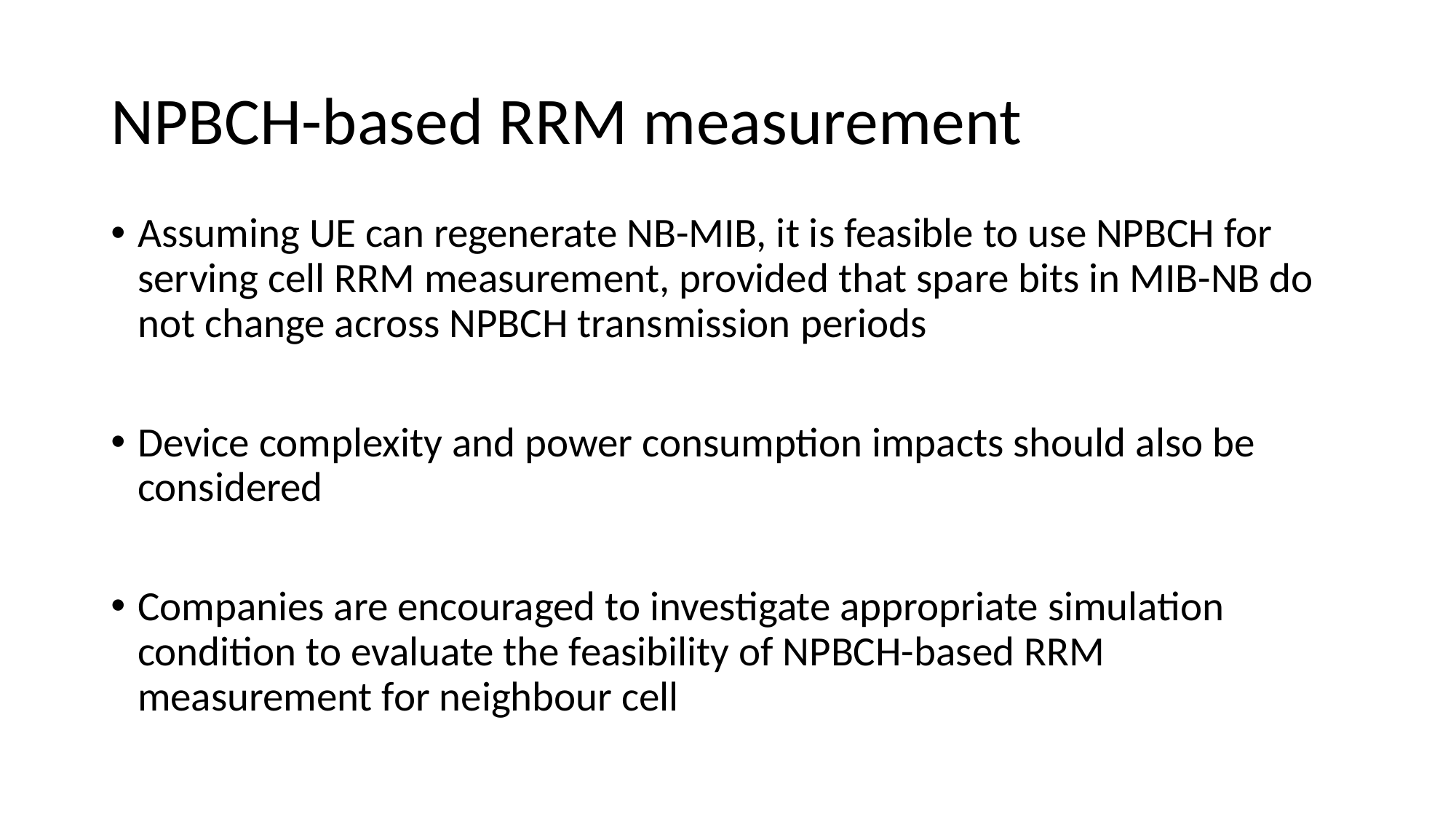

# NPBCH-based RRM measurement
Assuming UE can regenerate NB-MIB, it is feasible to use NPBCH for serving cell RRM measurement, provided that spare bits in MIB-NB do not change across NPBCH transmission periods

Device complexity and power consumption impacts should also be considered

Companies are encouraged to investigate appropriate simulation condition to evaluate the feasibility of NPBCH-based RRM measurement for neighbour cell